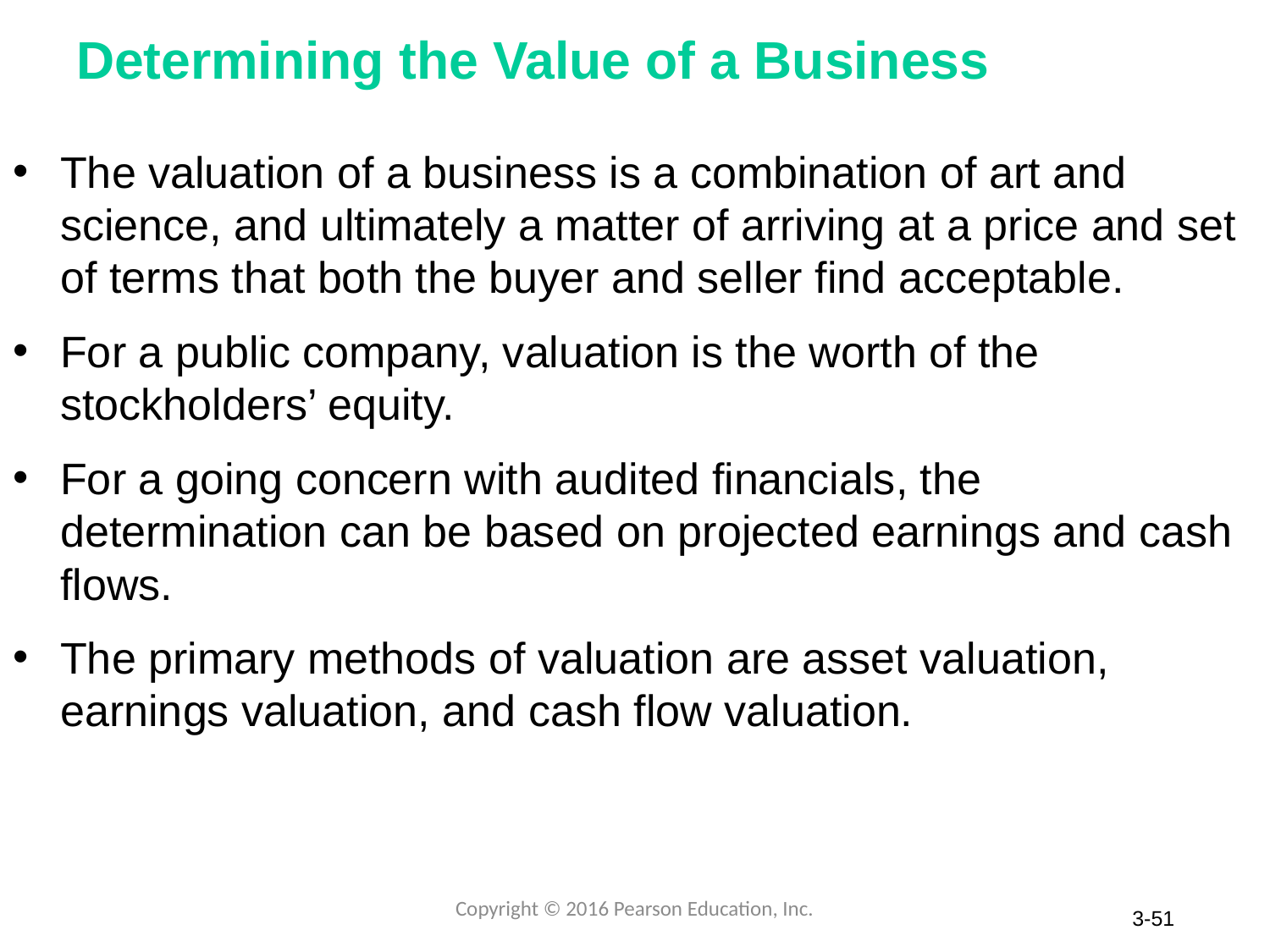

# Determining the Value of a Business
The valuation of a business is a combination of art and science, and ultimately a matter of arriving at a price and set of terms that both the buyer and seller find acceptable.

For a public company, valuation is the worth of the stockholders’ equity.

For a going concern with audited financials, the  determination can be based on projected earnings and cash flows.

The primary methods of valuation are asset valuation, earnings valuation, and cash flow valuation.
Copyright © 2016 Pearson Education, Inc.